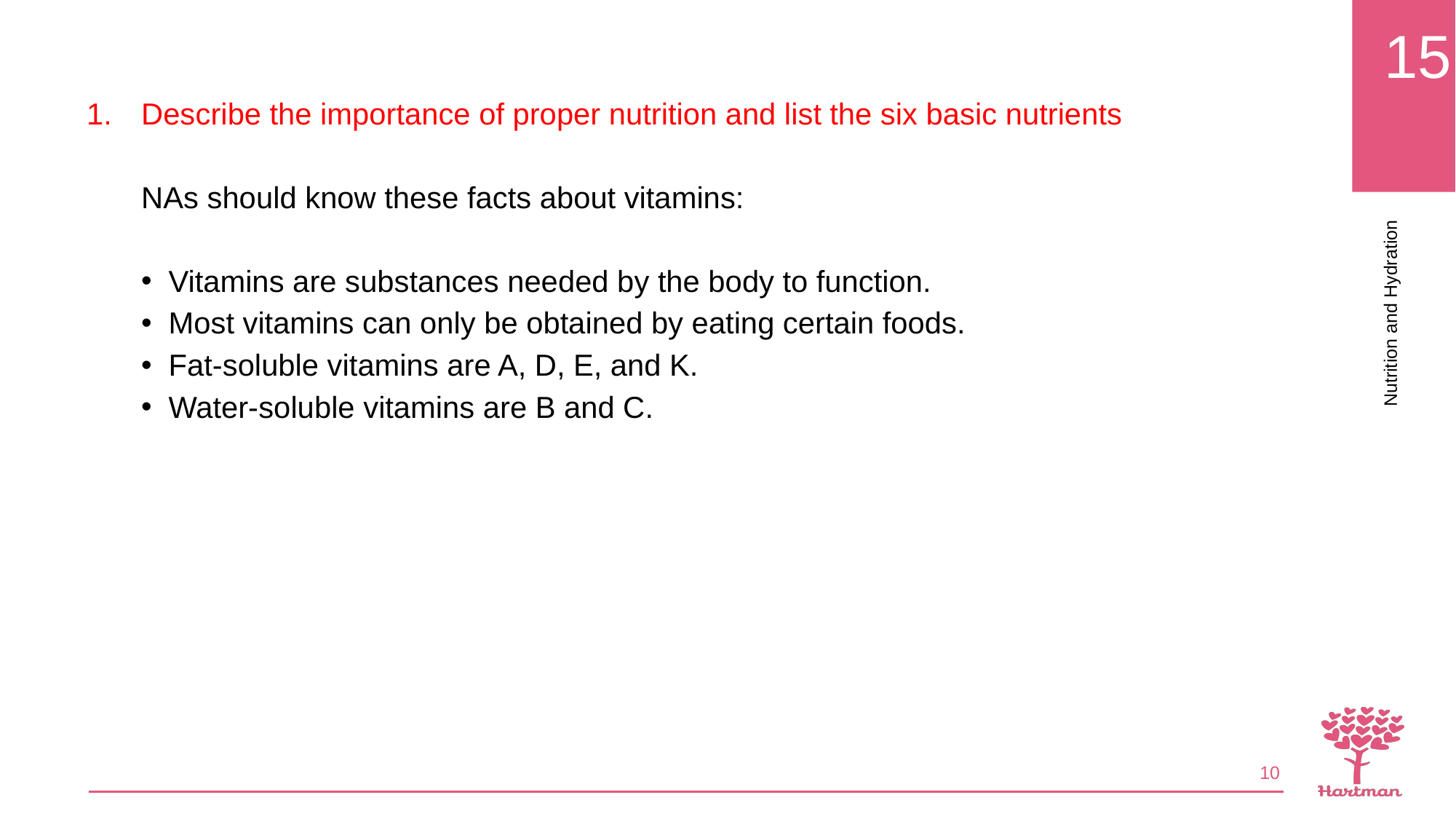

Describe the importance of proper nutrition and list the six basic nutrients

NAs should know these facts about vitamins:

Vitamins are substances needed by the body to function.
Most vitamins can only be obtained by eating certain foods.
Fat-soluble vitamins are A, D, E, and K.
Water-soluble vitamins are B and C.

10